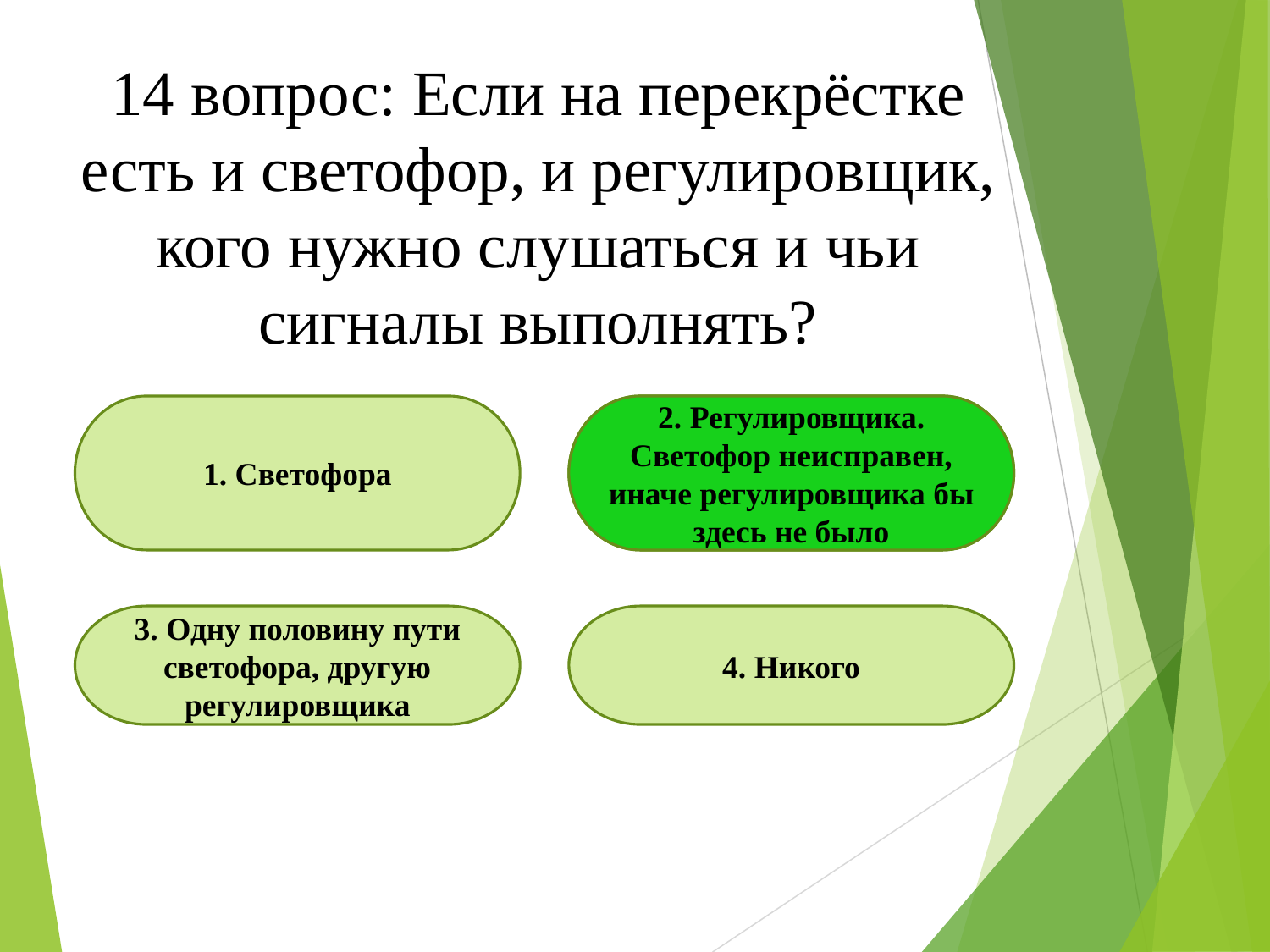

14 вопрос: Если на перекрёстке есть и светофор, и регулировщик, кого нужно слушаться и чьи сигналы выполнять?
2. Регулировщика. Светофор неисправен, иначе регулировщика бы здесь не было
2. Регулировщика. Светофор неисправен, иначе регулировщика бы здесь не было
1. Светофора
3. Одну половину пути светофора, другую регулировщика
4. Никого